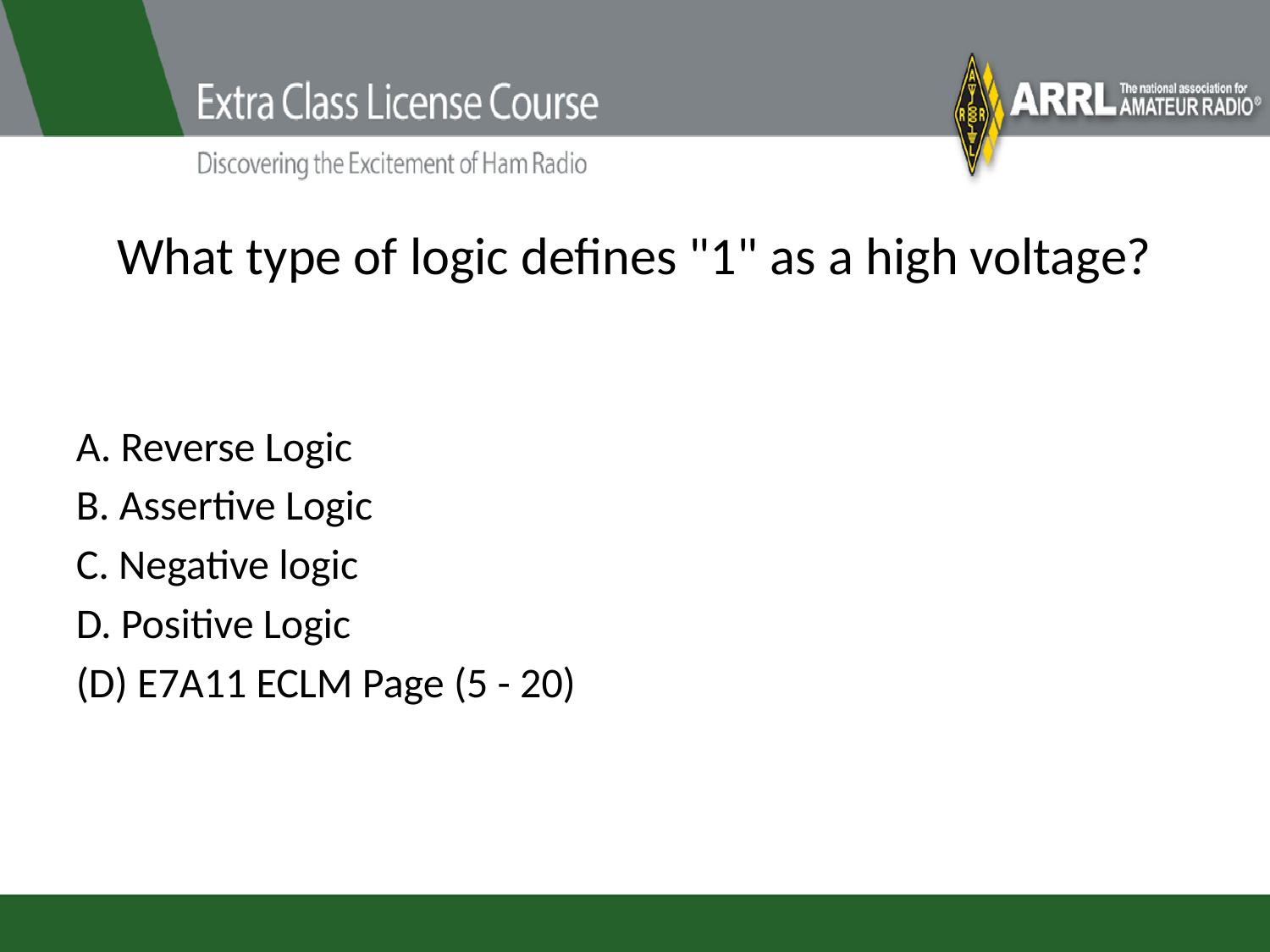

# What type of logic defines "1" as a high voltage?
A. Reverse Logic
B. Assertive Logic
C. Negative logic
D. Positive Logic
(D) E7A11 ECLM Page (5 - 20)